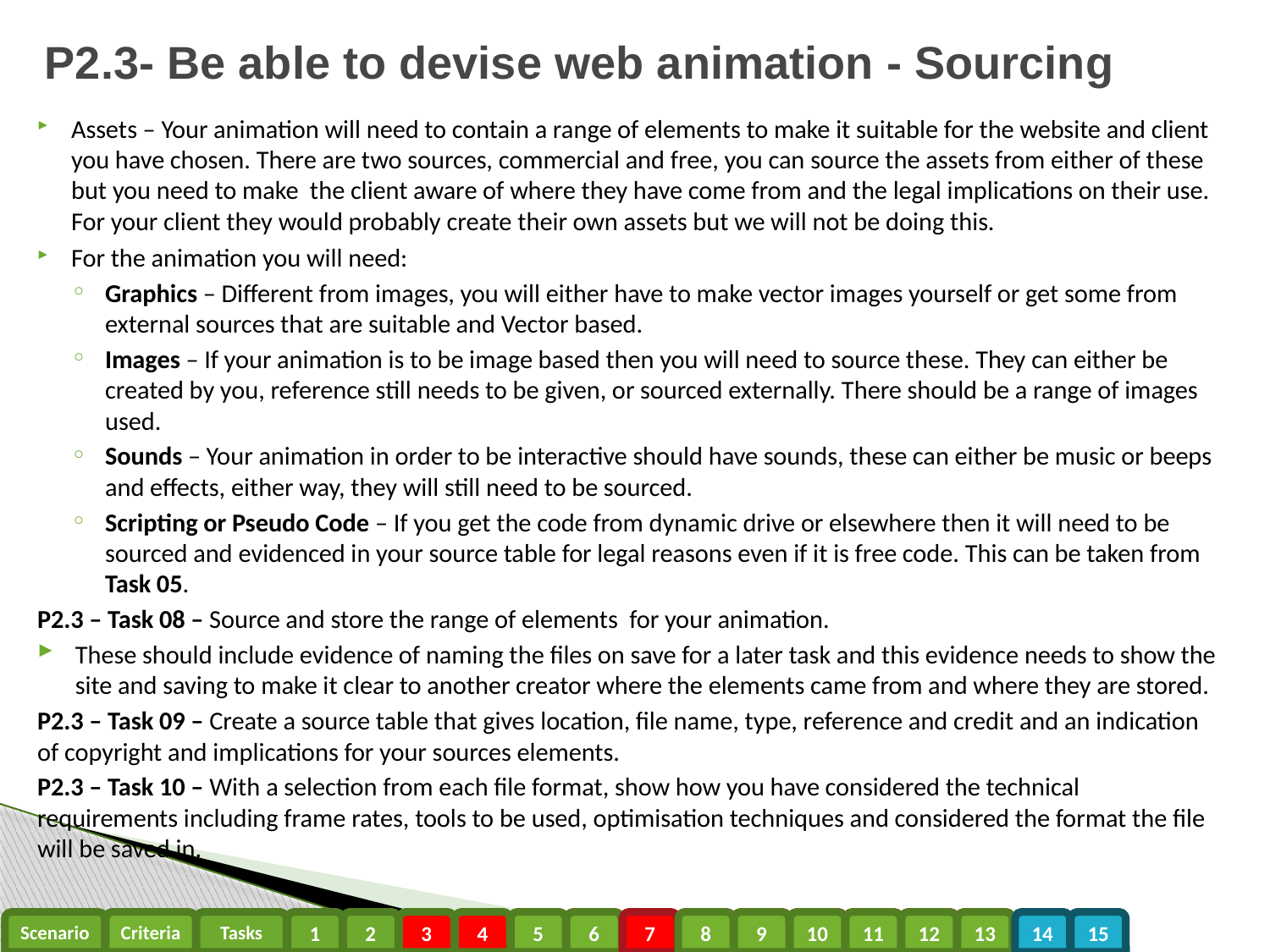

# P2.3- Be able to devise web animation - Sourcing
Assets – Your animation will need to contain a range of elements to make it suitable for the website and client you have chosen. There are two sources, commercial and free, you can source the assets from either of these but you need to make  the client aware of where they have come from and the legal implications on their use. For your client they would probably create their own assets but we will not be doing this.
For the animation you will need:
Graphics – Different from images, you will either have to make vector images yourself or get some from external sources that are suitable and Vector based.
Images – If your animation is to be image based then you will need to source these. They can either be created by you, reference still needs to be given, or sourced externally. There should be a range of images used.
Sounds – Your animation in order to be interactive should have sounds, these can either be music or beeps and effects, either way, they will still need to be sourced.
Scripting or Pseudo Code – If you get the code from dynamic drive or elsewhere then it will need to be sourced and evidenced in your source table for legal reasons even if it is free code. This can be taken from Task 05.
P2.3 – Task 08 – Source and store the range of elements  for your animation.
These should include evidence of naming the files on save for a later task and this evidence needs to show the site and saving to make it clear to another creator where the elements came from and where they are stored.
P2.3 – Task 09 – Create a source table that gives location, file name, type, reference and credit and an indication of copyright and implications for your sources elements.
P2.3 – Task 10 – With a selection from each file format, show how you have considered the technical requirements including frame rates, tools to be used, optimisation techniques and considered the format the file will be saved in.